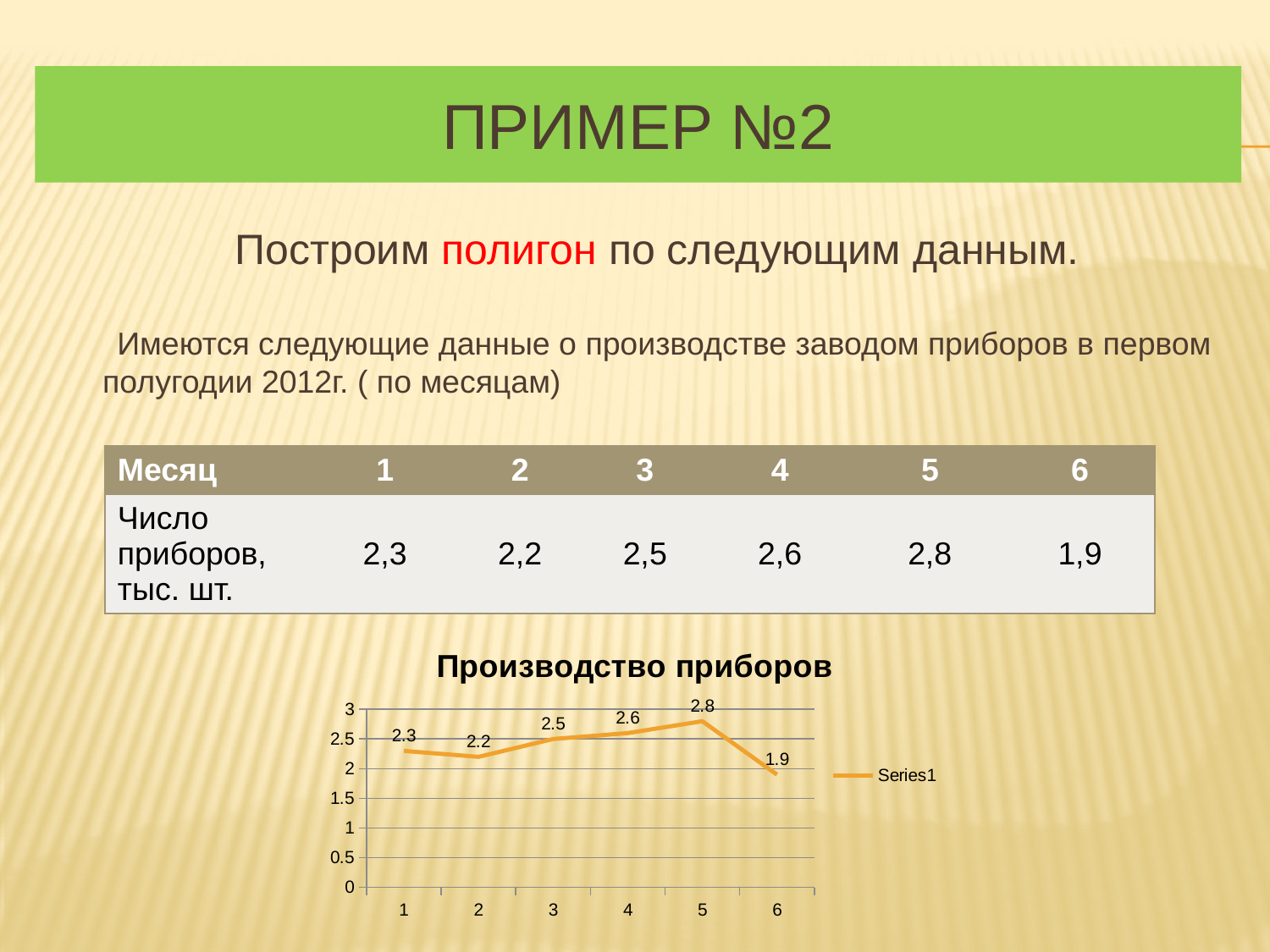

# Пример №2
    Построим полигон по следующим данным.

       Имеются следующие данные о производстве заводом приборов в первом полугодии 2012г. ( по месяцам)
| Месяц | 1 | 2 | 3 | 4 | 5 | 6 |
| --- | --- | --- | --- | --- | --- | --- |
| Число приборов, тыс. шт. | 2,3 | 2,2 | 2,5 | 2,6 | 2,8 | 1,9 |

### Chart: Производство приборов

| Category |  |
|---|---|